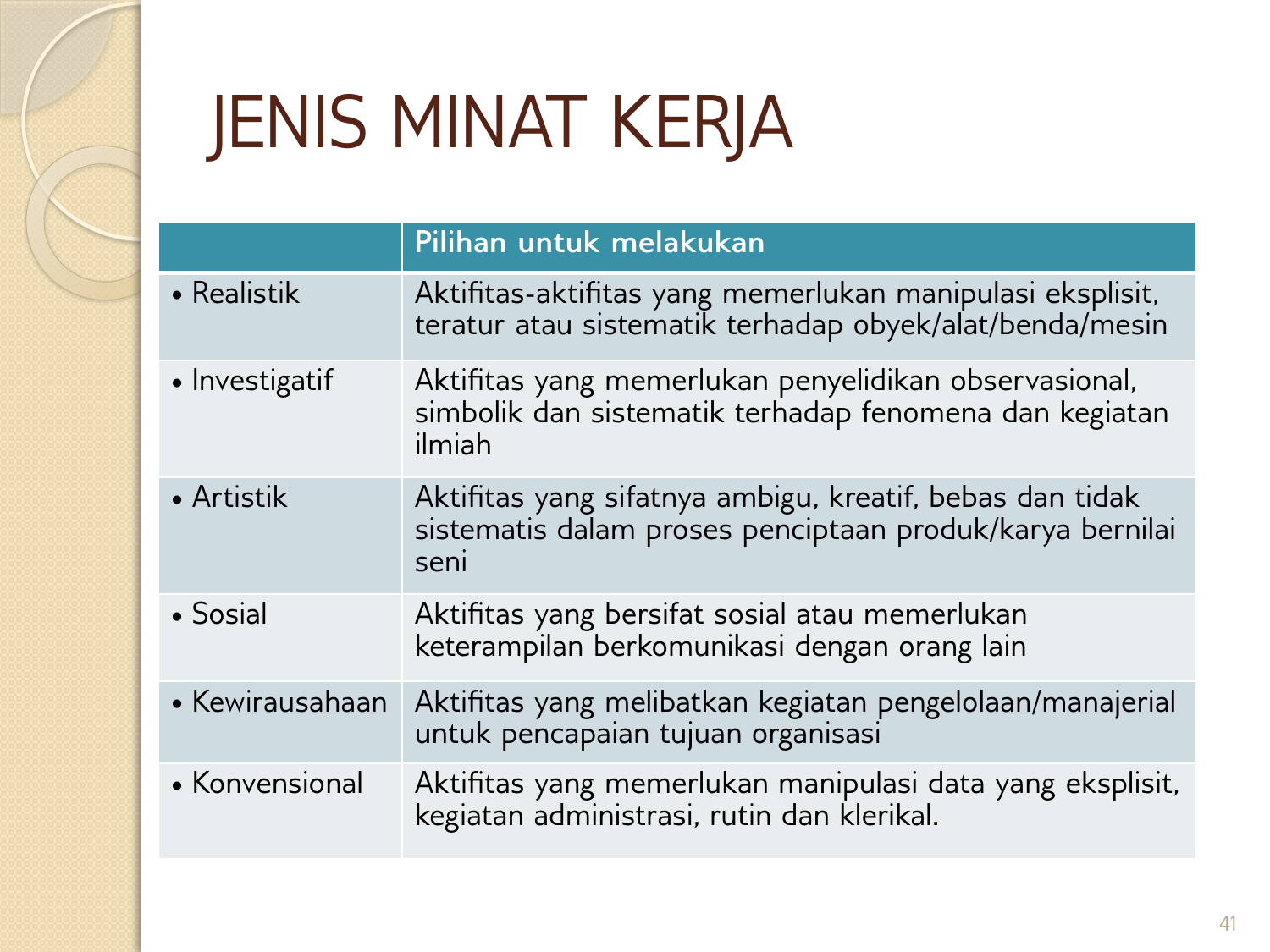

# JENIS MINAT KERJA
|  | Pilihan untuk melakukan |
| --- | --- |
| Realistik | Aktifitas-aktifitas yang memerlukan manipulasi eksplisit, teratur atau sistematik terhadap obyek/alat/benda/mesin |
| Investigatif | Aktifitas yang memerlukan penyelidikan observasional, simbolik dan sistematik terhadap fenomena dan kegiatan ilmiah |
| Artistik | Aktifitas yang sifatnya ambigu, kreatif, bebas dan tidak sistematis dalam proses penciptaan produk/karya bernilai seni |
| Sosial | Aktifitas yang bersifat sosial atau memerlukan keterampilan berkomunikasi dengan orang lain |
| Kewirausahaan | Aktifitas yang melibatkan kegiatan pengelolaan/manajerial untuk pencapaian tujuan organisasi |
| Konvensional | Aktifitas yang memerlukan manipulasi data yang eksplisit, kegiatan administrasi, rutin dan klerikal. |
41